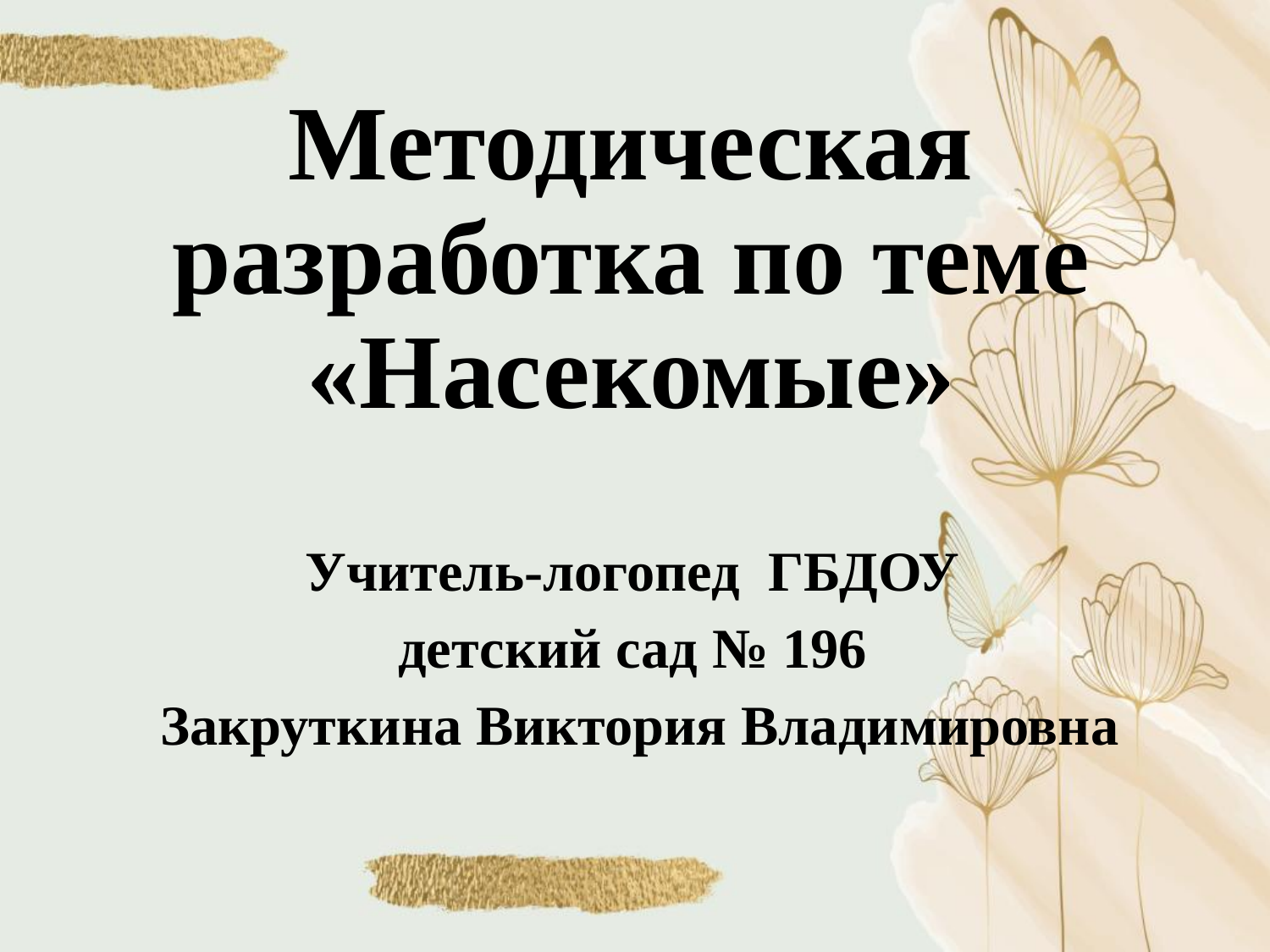

# Методическая разработка по теме «Насекомые»
Учитель-логопед  ГБДОУ
детский сад № 196
Закруткина Виктория Владимировна